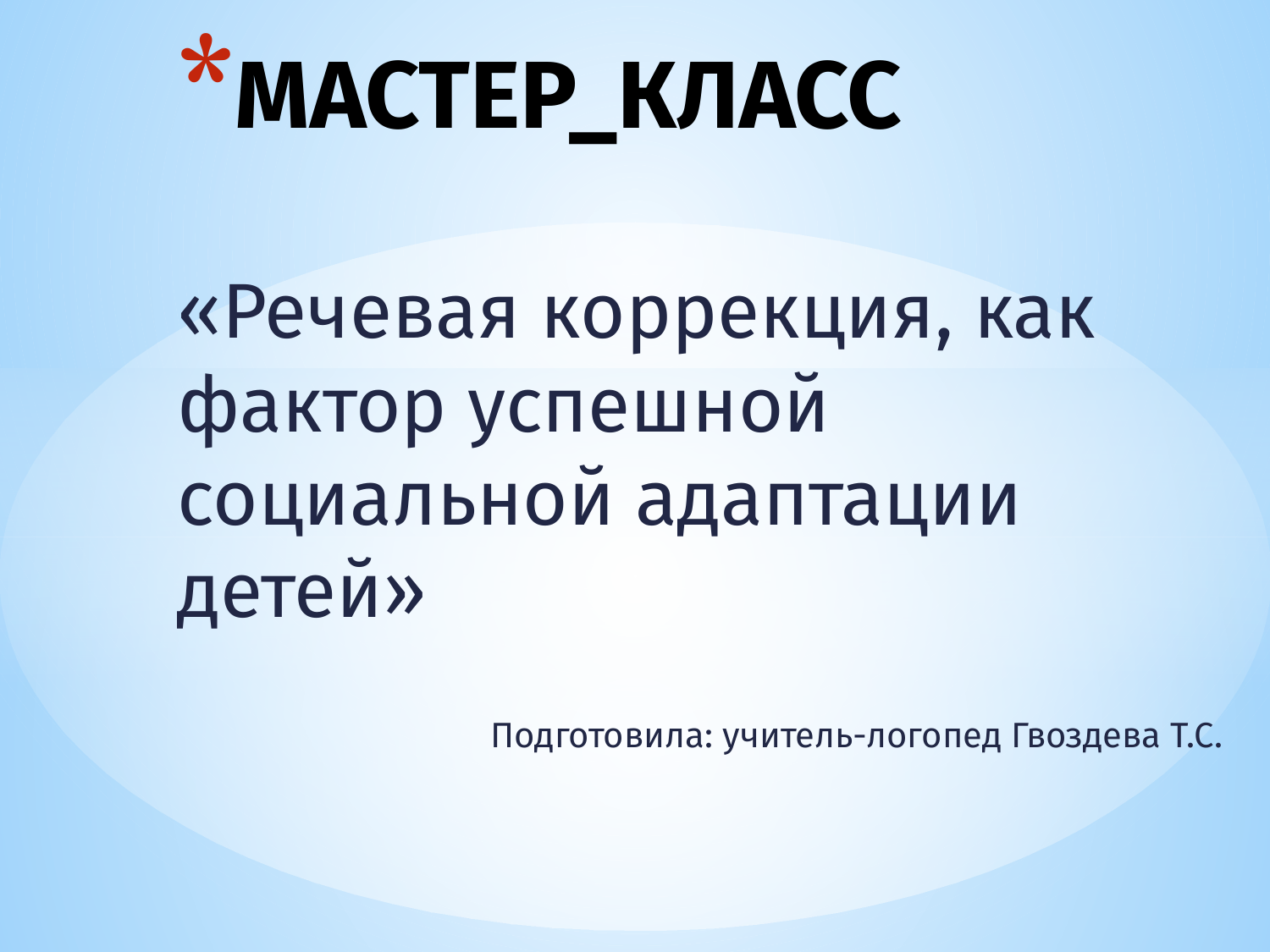

# МАСТЕР_КЛАСС «Речевая коррекция, как фактор успешной социальной адаптации детей»
Подготовила: учитель-логопед Гвоздева Т.С.